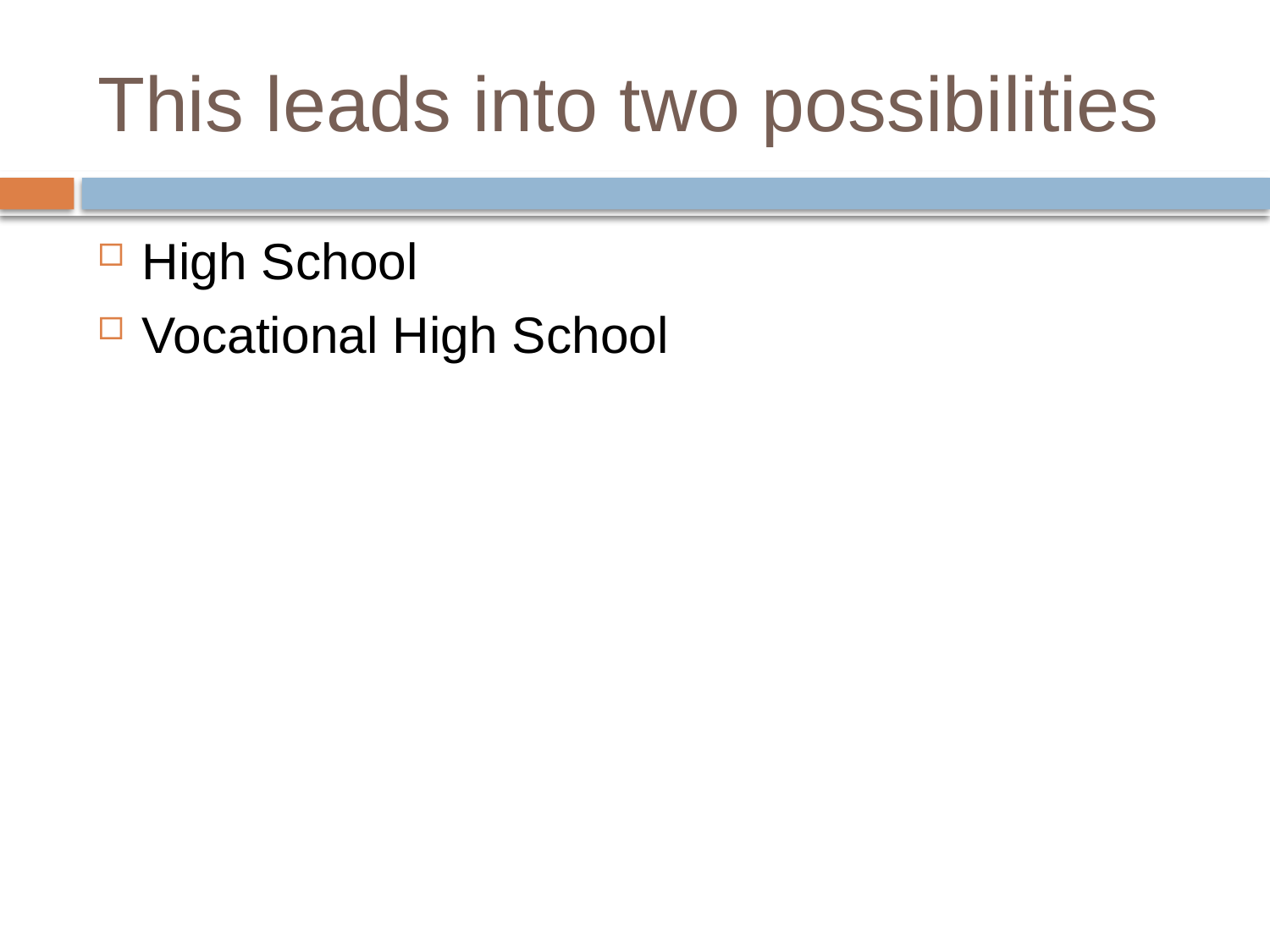

# This leads into two possibilities
High School
Vocational High School